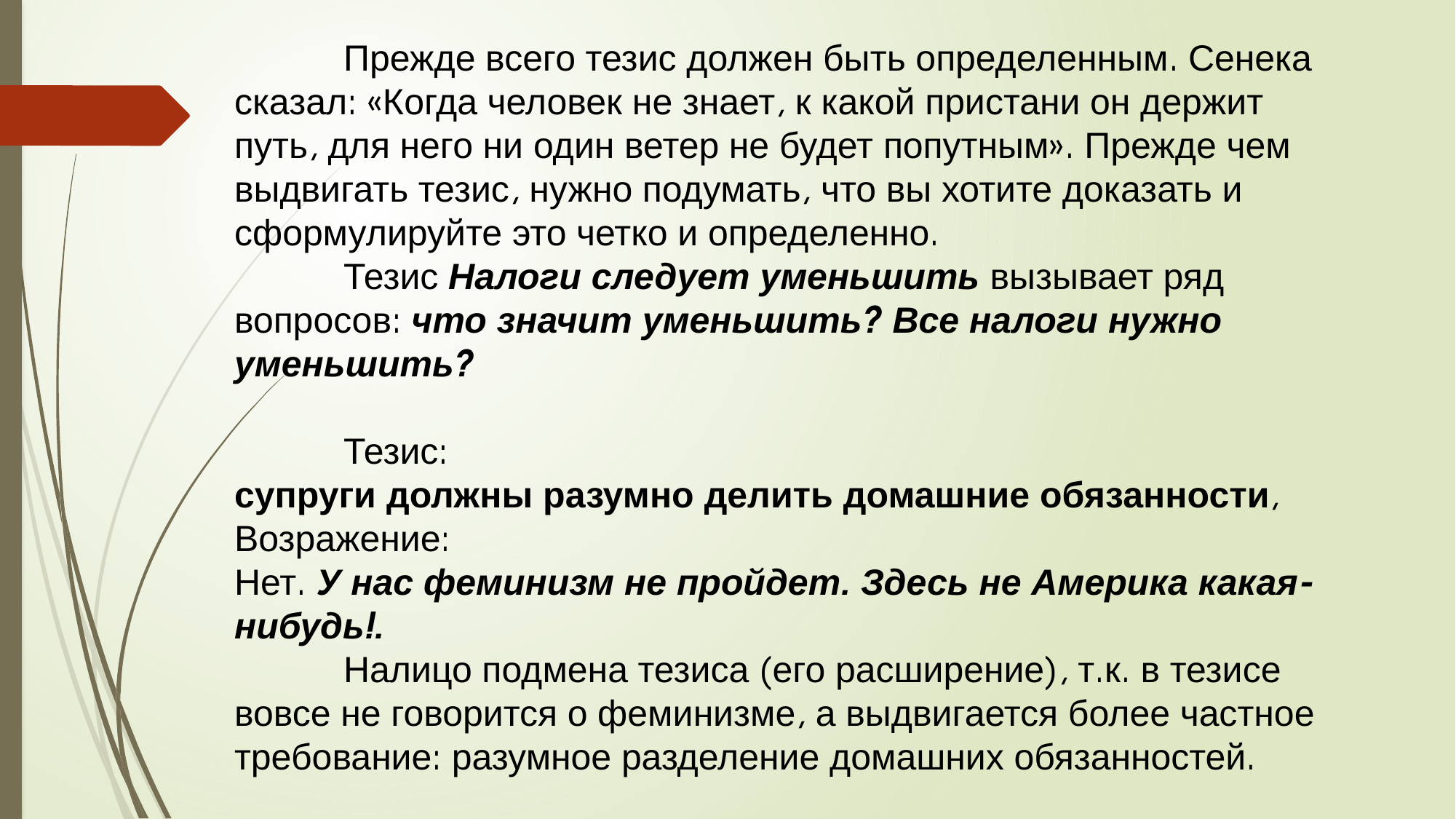

Прежде всего тезис должен быть определенным. Сенека сказал: «Когда человек не знает, к какой пристани он держит путь, для него ни один ветер не будет попутным». Прежде чем выдвигать тезис, нужно подумать, что вы хотите доказать и сформулируйте это четко и определенно.
	Тезис Налоги следует уменьшить вызывает ряд вопросов: что значит уменьшить? Все налоги нужно уменьшить?

	Тезис:
супруги должны разумно делить домашние обязанности, Возражение:
Нет. У нас феминизм не пройдет. Здесь не Америка какая-нибудь!.
	Налицо подмена тезиса (его расширение), т.к. в тезисе вовсе не говорится о феминизме, а выдвигается более частное требование: разумное разделение домашних обязанностей.